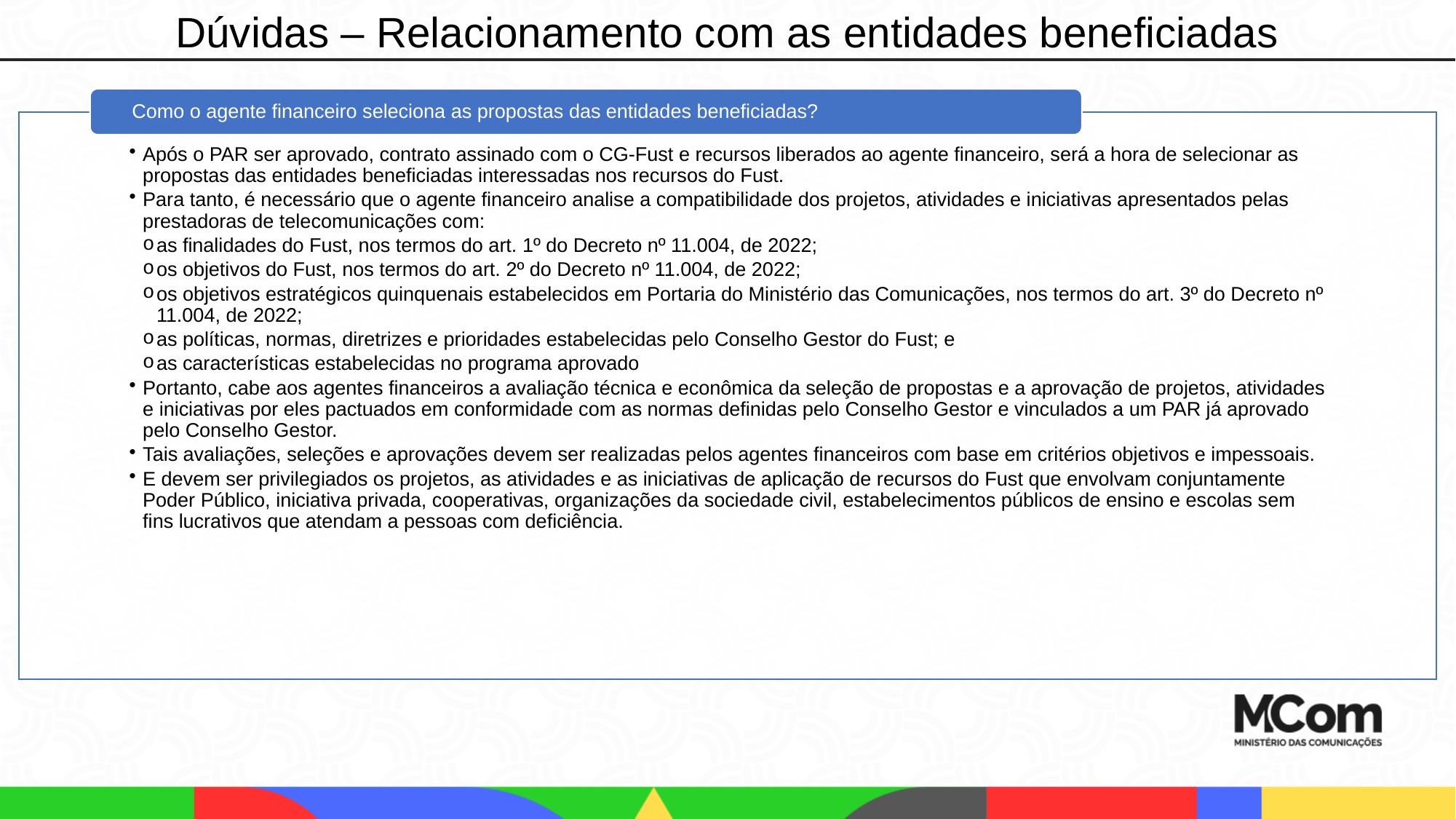

Dúvidas – Relacionamento com as entidades beneficiadas
Após o PAR ser aprovado, contrato assinado com o CG-Fust e recursos liberados ao agente financeiro, será a hora de selecionar as propostas das entidades beneficiadas interessadas nos recursos do Fust.
Para tanto, é necessário que o agente financeiro analise a compatibilidade dos projetos, atividades e iniciativas apresentados pelas prestadoras de telecomunicações com:
as finalidades do Fust, nos termos do art. 1º do Decreto nº 11.004, de 2022;
os objetivos do Fust, nos termos do art. 2º do Decreto nº 11.004, de 2022;
os objetivos estratégicos quinquenais estabelecidos em Portaria do Ministério das Comunicações, nos termos do art. 3º do Decreto nº 11.004, de 2022;
as políticas, normas, diretrizes e prioridades estabelecidas pelo Conselho Gestor do Fust; e
as características estabelecidas no programa aprovado
Portanto, cabe aos agentes financeiros a avaliação técnica e econômica da seleção de propostas e a aprovação de projetos, atividades e iniciativas por eles pactuados em conformidade com as normas definidas pelo Conselho Gestor e vinculados a um PAR já aprovado pelo Conselho Gestor.
Tais avaliações, seleções e aprovações devem ser realizadas pelos agentes financeiros com base em critérios objetivos e impessoais.
E devem ser privilegiados os projetos, as atividades e as iniciativas de aplicação de recursos do Fust que envolvam conjuntamente Poder Público, iniciativa privada, cooperativas, organizações da sociedade civil, estabelecimentos públicos de ensino e escolas sem fins lucrativos que atendam a pessoas com deficiência.
Como o agente financeiro seleciona as propostas das entidades beneficiadas?